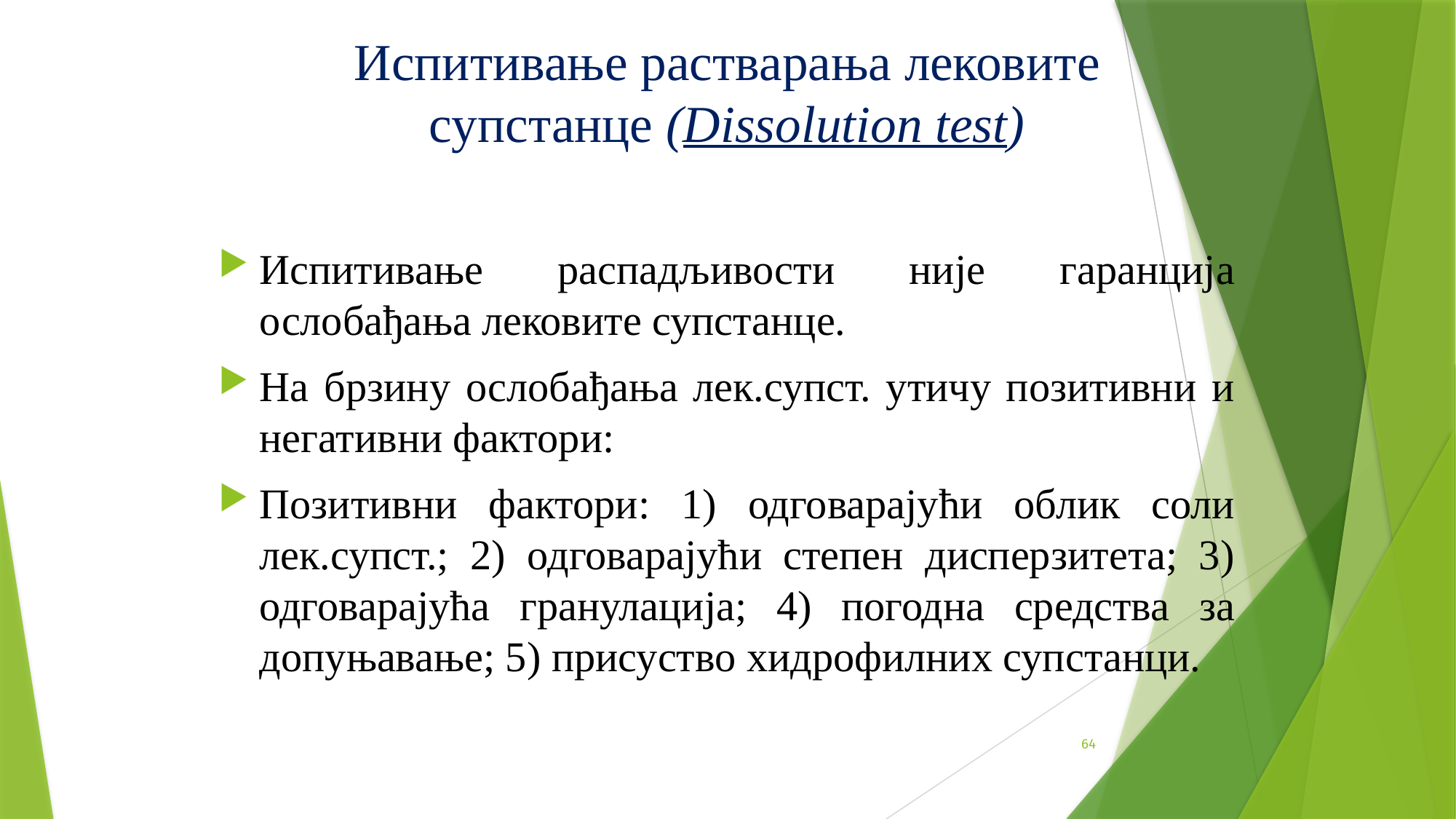

# Испитивање растварања лековите супстанце (Dissolution test)
Испитивање распадљивости није гаранција ослобађања лековите супстанце.
На брзину ослобађања лек.супст. утичу позитивни и негативни фактори:
Позитивни фактори: 1) одговарајући облик соли лек.супст.; 2) одговарајући степен дисперзитета; 3) одговарајућа гранулација; 4) погодна средства за допуњавање; 5) присуство хидрофилних супстанци.
64